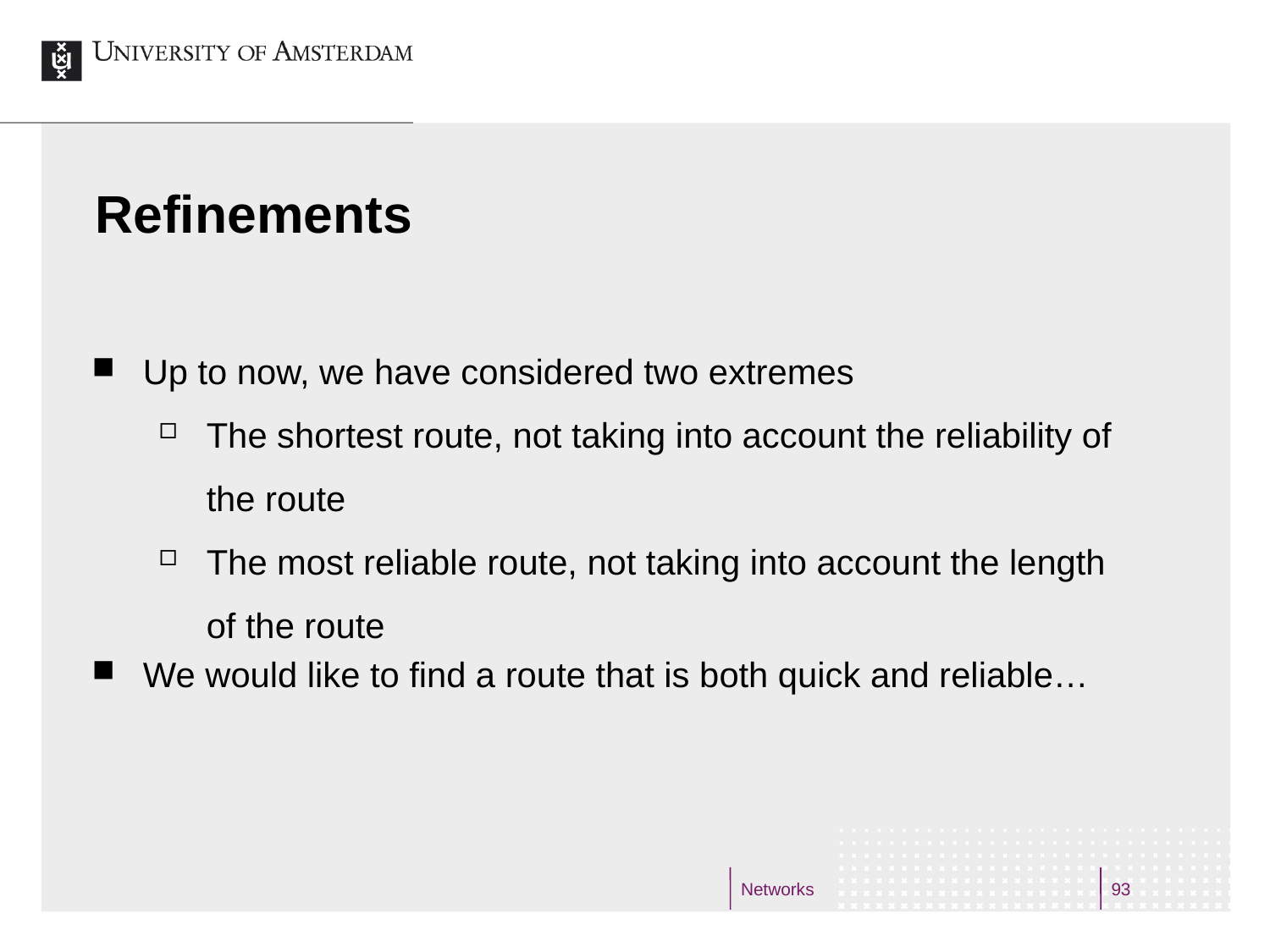

# Refinements
Up to now, we have considered two extremes
The shortest route, not taking into account the reliability of the route
The most reliable route, not taking into account the length of the route
We would like to find a route that is both quick and reliable…
Networks
93